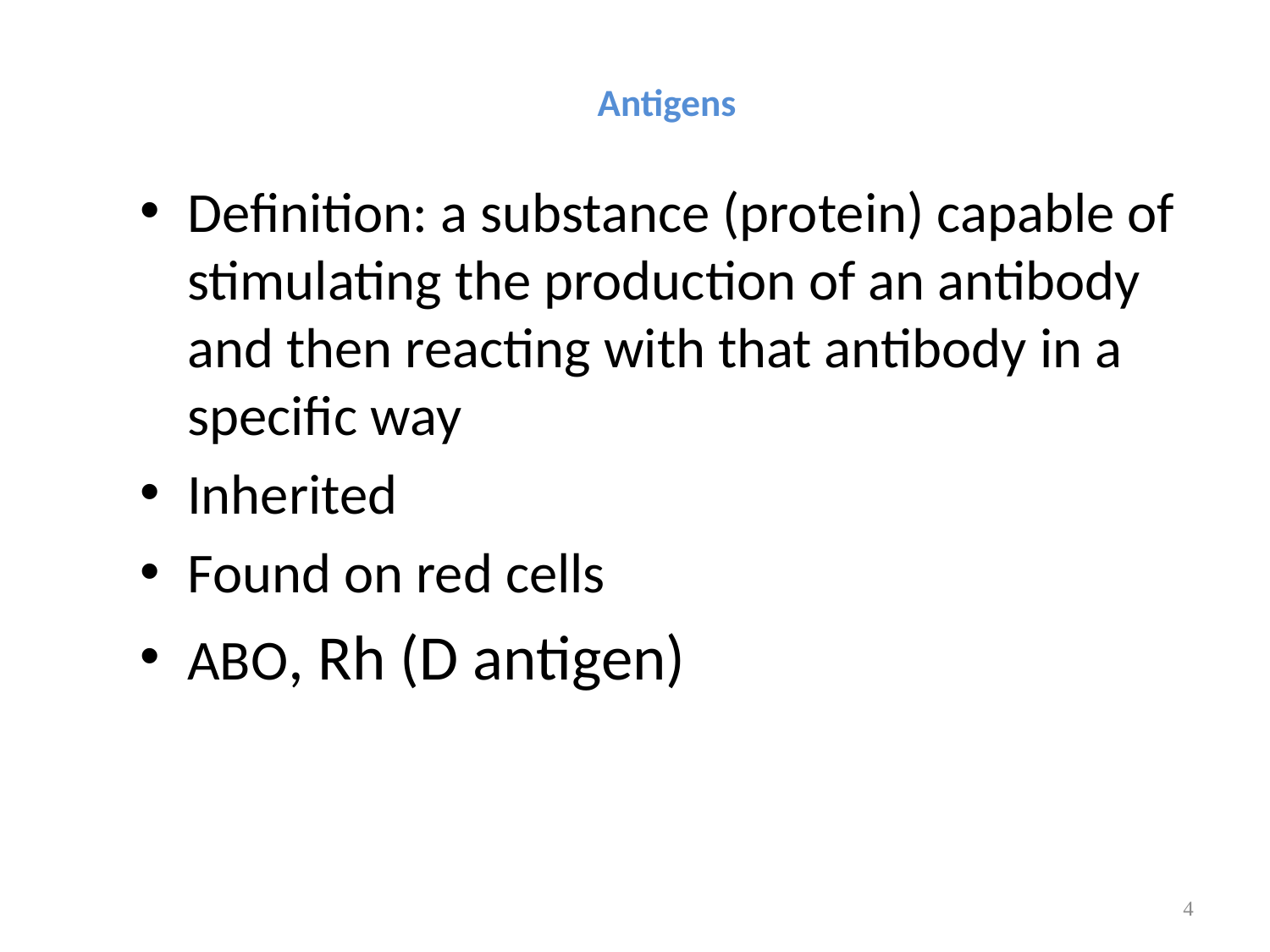

# Antigens
Definition: a substance (protein) capable of stimulating the production of an antibody and then reacting with that antibody in a specific way
Inherited
Found on red cells
ABO, Rh (D antigen)
4